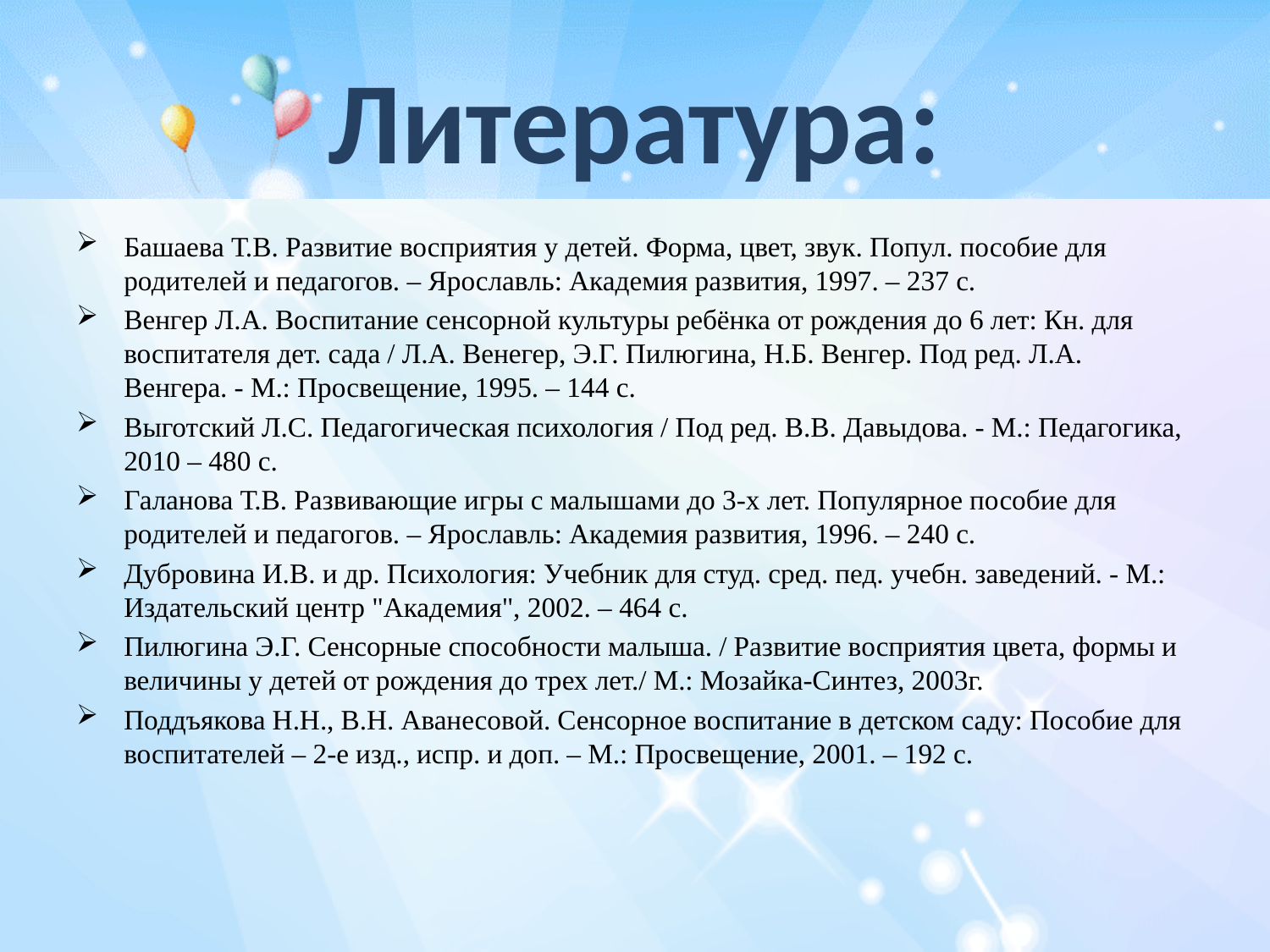

# Литература:
Башаева Т.В. Развитие восприятия у детей. Форма, цвет, звук. Попул. пособие для родителей и педагогов. – Ярославль: Академия развития, 1997. – 237 с.
Венгер Л.А. Воспитание сенсорной культуры ребёнка от рождения до 6 лет: Кн. для воспитателя дет. сада / Л.А. Венегер, Э.Г. Пилюгина, Н.Б. Венгер. Под ред. Л.А. Венгера. - М.: Просвещение, 1995. – 144 с.
Выготский Л.С. Педагогическая психология / Под ред. В.В. Давыдова. - М.: Педагогика, 2010 – 480 с.
Галанова Т.В. Развивающие игры с малышами до 3-х лет. Популярное пособие для родителей и педагогов. – Ярославль: Академия развития, 1996. – 240 с.
Дубровина И.В. и др. Психология: Учебник для студ. сред. пед. учебн. заведений. - М.: Издательский центр "Академия", 2002. – 464 с.
Пилюгина Э.Г. Сенсорные способности малыша. / Развитие восприятия цвета, формы и величины у детей от рождения до трех лет./ М.: Мозайка-Синтез, 2003г.
Поддъякова Н.Н., В.Н. Аванесовой. Сенсорное воспитание в детском саду: Пособие для воспитателей – 2-е изд., испр. и доп. – М.: Просвещение, 2001. – 192 с.